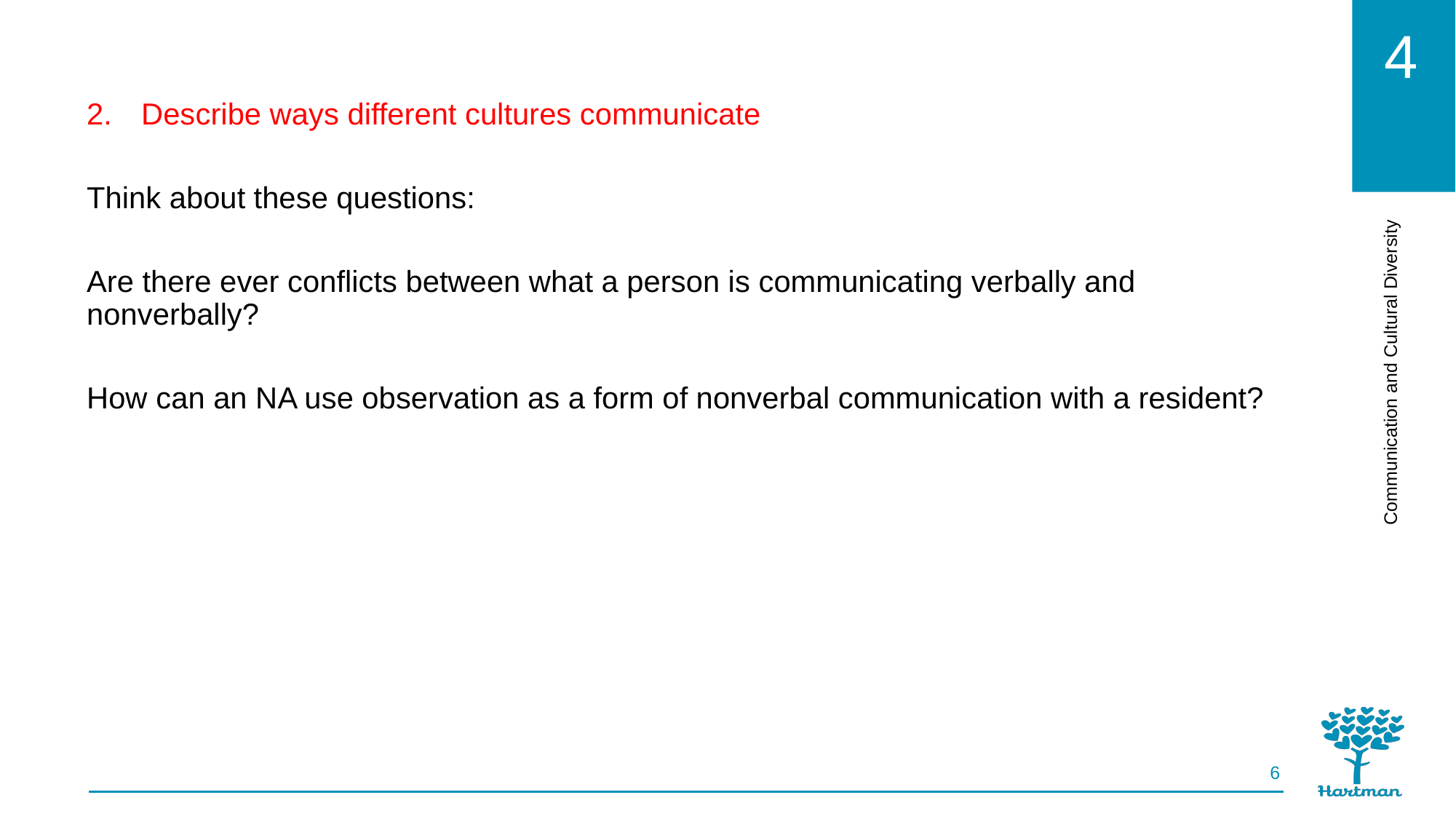

Describe ways different cultures communicate

Think about these questions:

Are there ever conflicts between what a person is communicating verbally and nonverbally?

How can an NA use observation as a form of nonverbal communication with a resident?

6